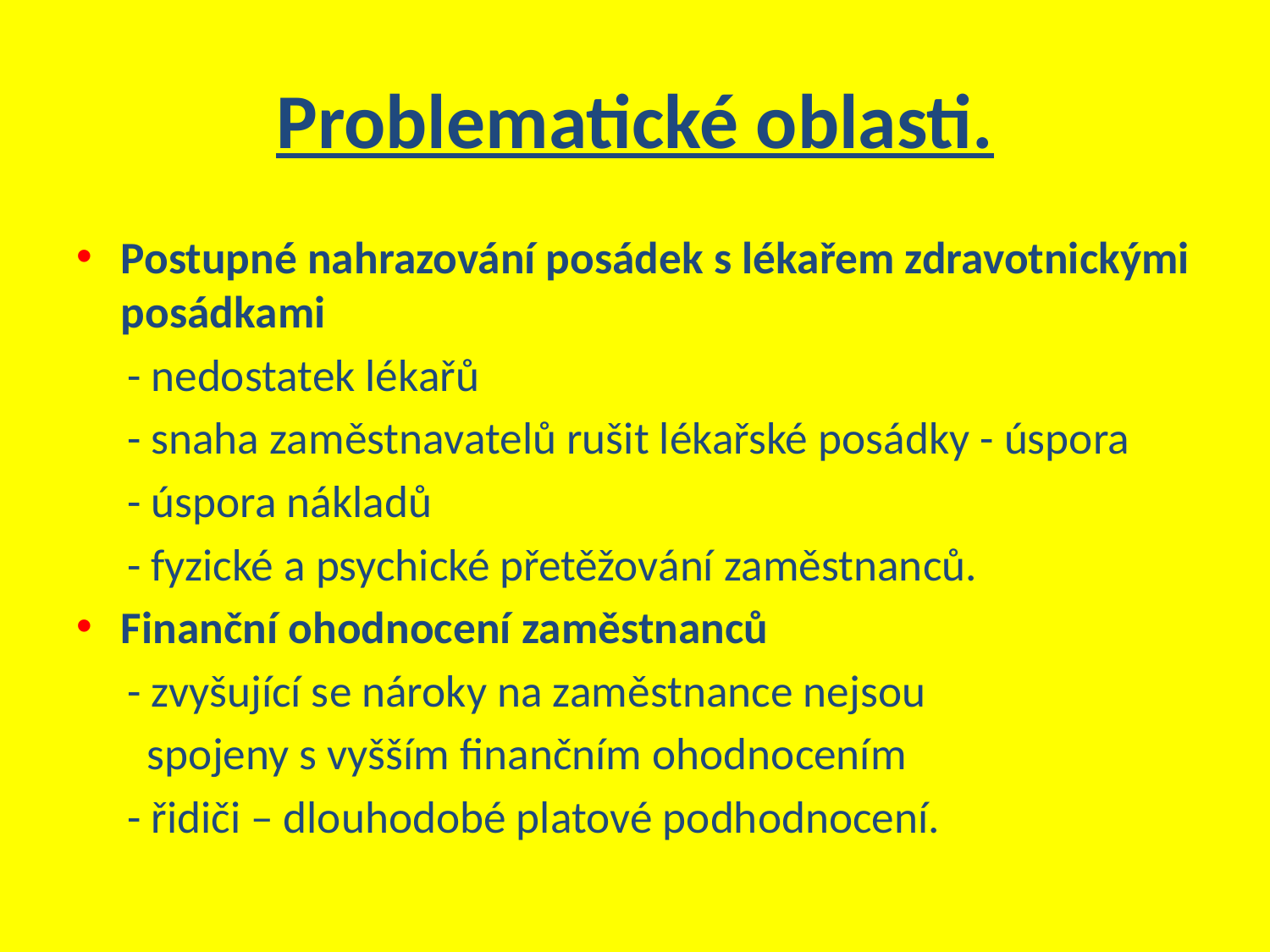

# Problematické oblasti.
Postupné nahrazování posádek s lékařem zdravotnickými posádkami
     - nedostatek lékařů
     - snaha zaměstnavatelů rušit lékařské posádky - úspora
     - úspora nákladů
     - fyzické a psychické přetěžování zaměstnanců.
Finanční ohodnocení zaměstnanců
     - zvyšující se nároky na zaměstnance nejsou
       spojeny s vyšším finančním ohodnocením
     - řidiči – dlouhodobé platové podhodnocení.